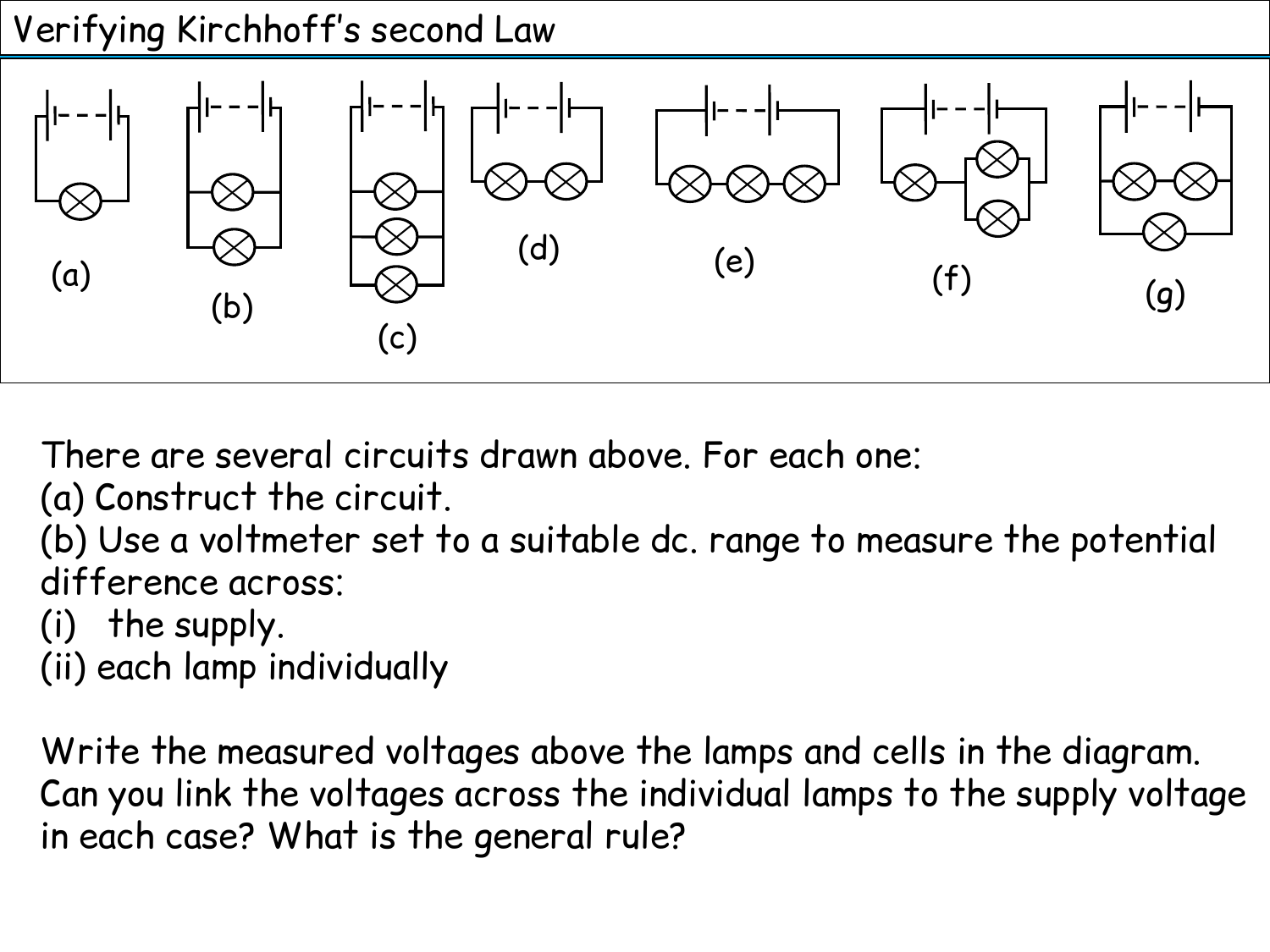

Verifying Kirchhoff’s second Law

(d)
(e)
(a)
(f)
(g)
(b)
(c)
There are several circuits drawn above. For each one:
(a) Construct the circuit.
(b) Use a voltmeter set to a suitable dc. range to measure the potential difference across:
(i)   the supply.
(ii) each lamp individually

Write the measured voltages above the lamps and cells in the diagram. Can you link the voltages across the individual lamps to the supply voltage in each case? What is the general rule?